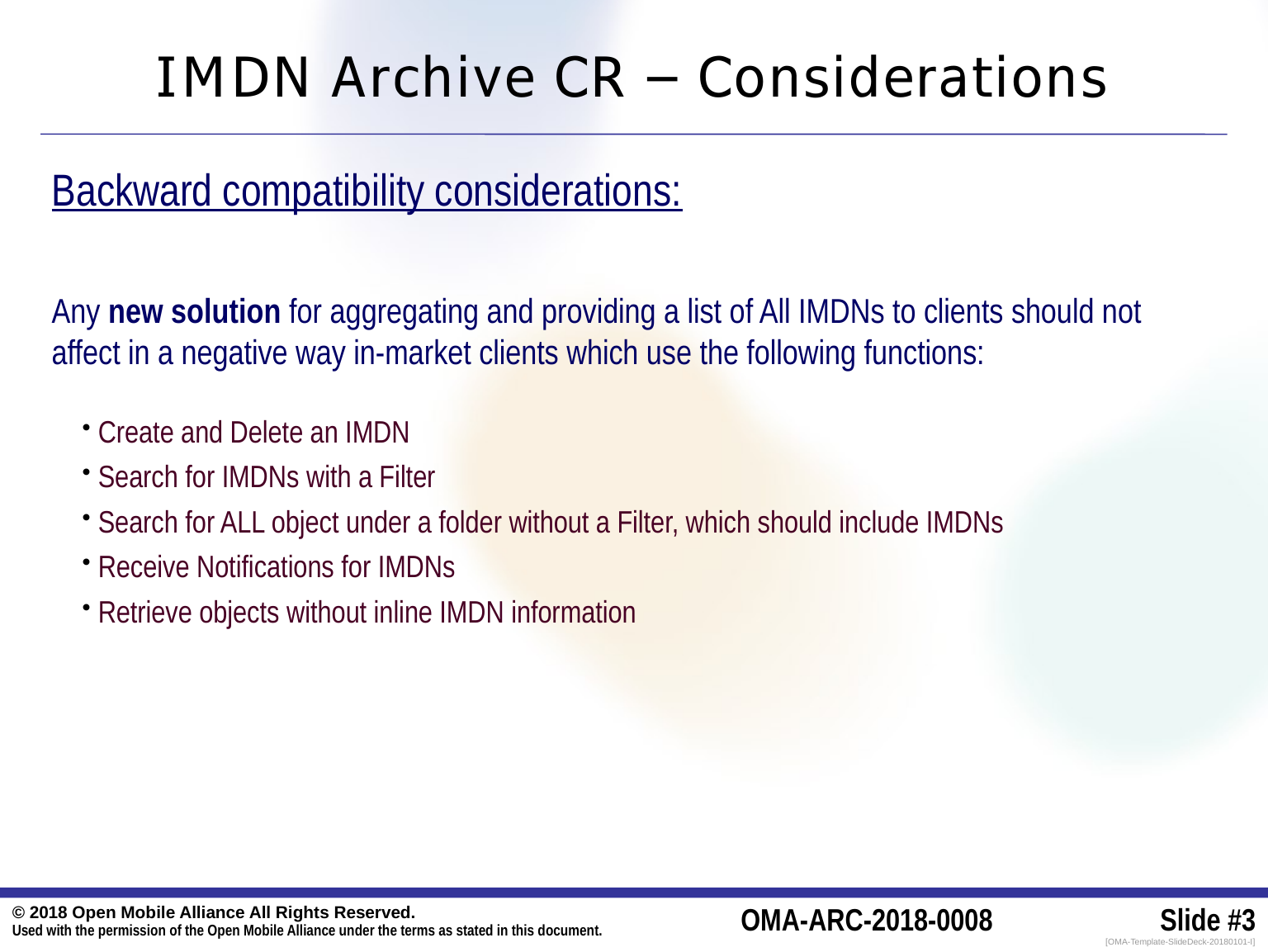

# IMDN Archive CR – Considerations
Backward compatibility considerations:

Any new solution for aggregating and providing a list of All IMDNs to clients should not affect in a negative way in-market clients which use the following functions:
Create and Delete an IMDN
Search for IMDNs with a Filter
Search for ALL object under a folder without a Filter, which should include IMDNs
Receive Notifications for IMDNs
Retrieve objects without inline IMDN information